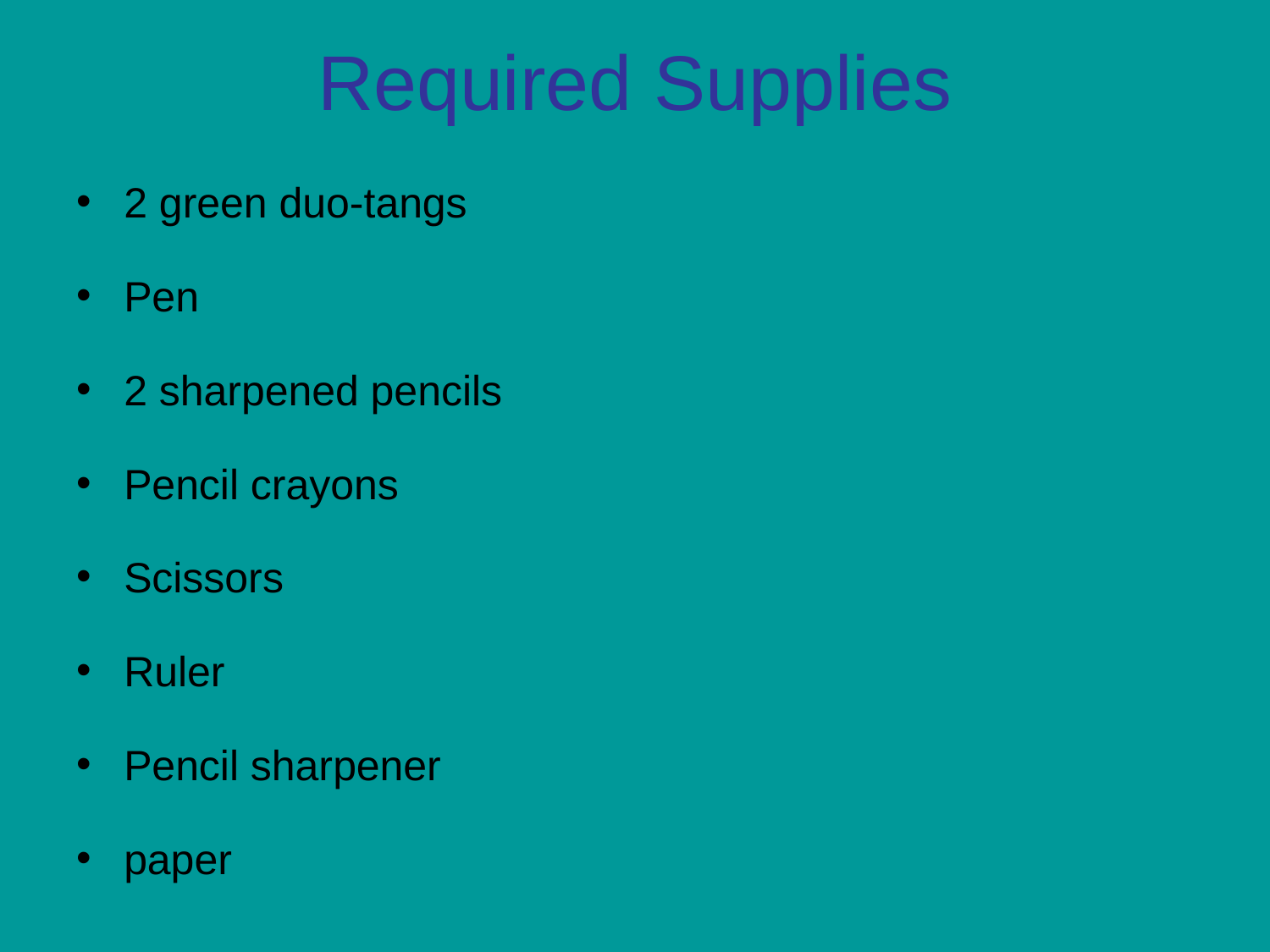

# Required Supplies
2 green duo-tangs

Pen

2 sharpened pencils

Pencil crayons

Scissors

Ruler

Pencil sharpener

paper